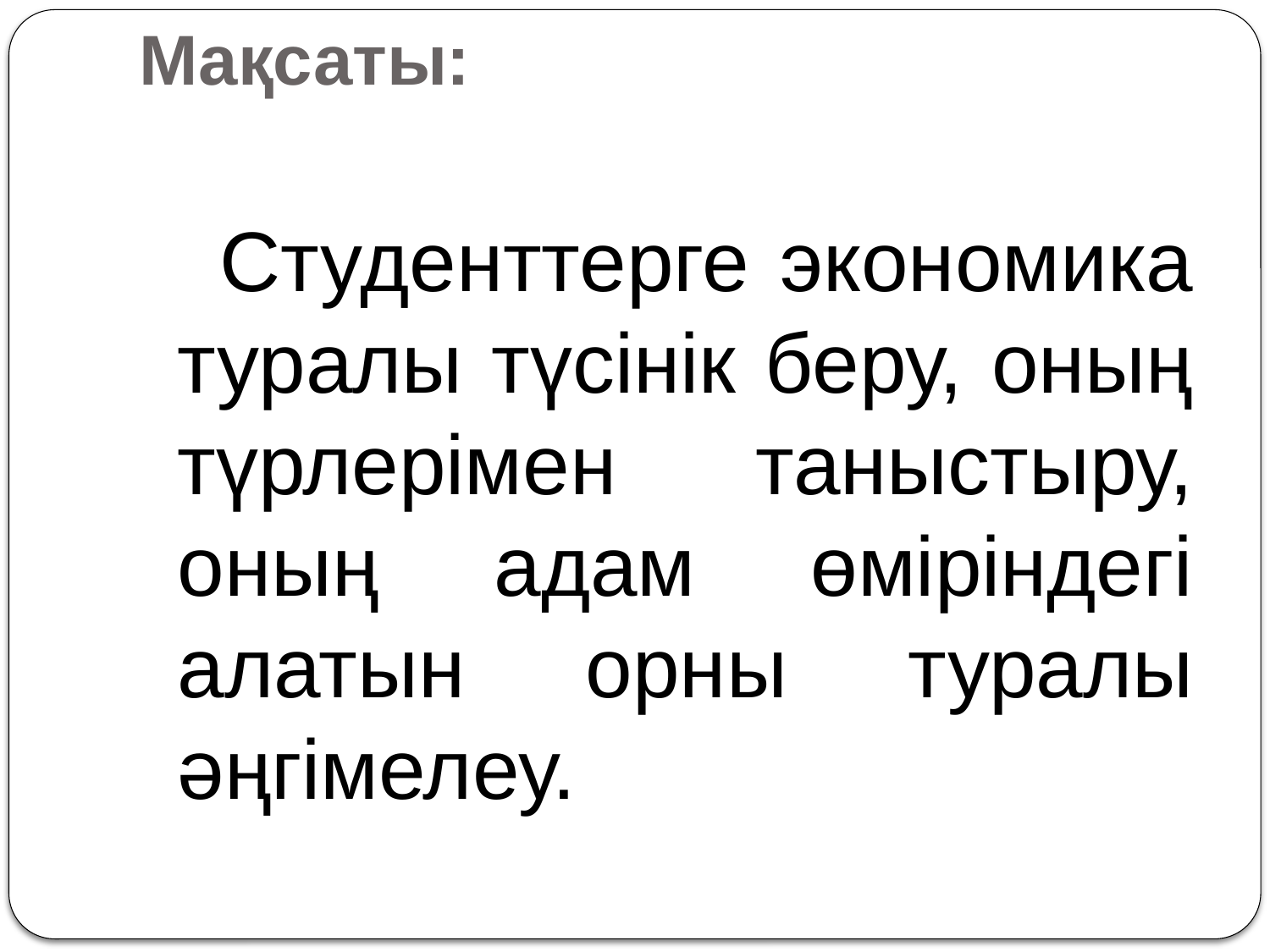

# Мақсаты:
    Студенттерге экономика туралы түсінік беру, оның түрлерімен таныстыру, оның адам өміріндегі алатын орны туралы әңгімелеу.